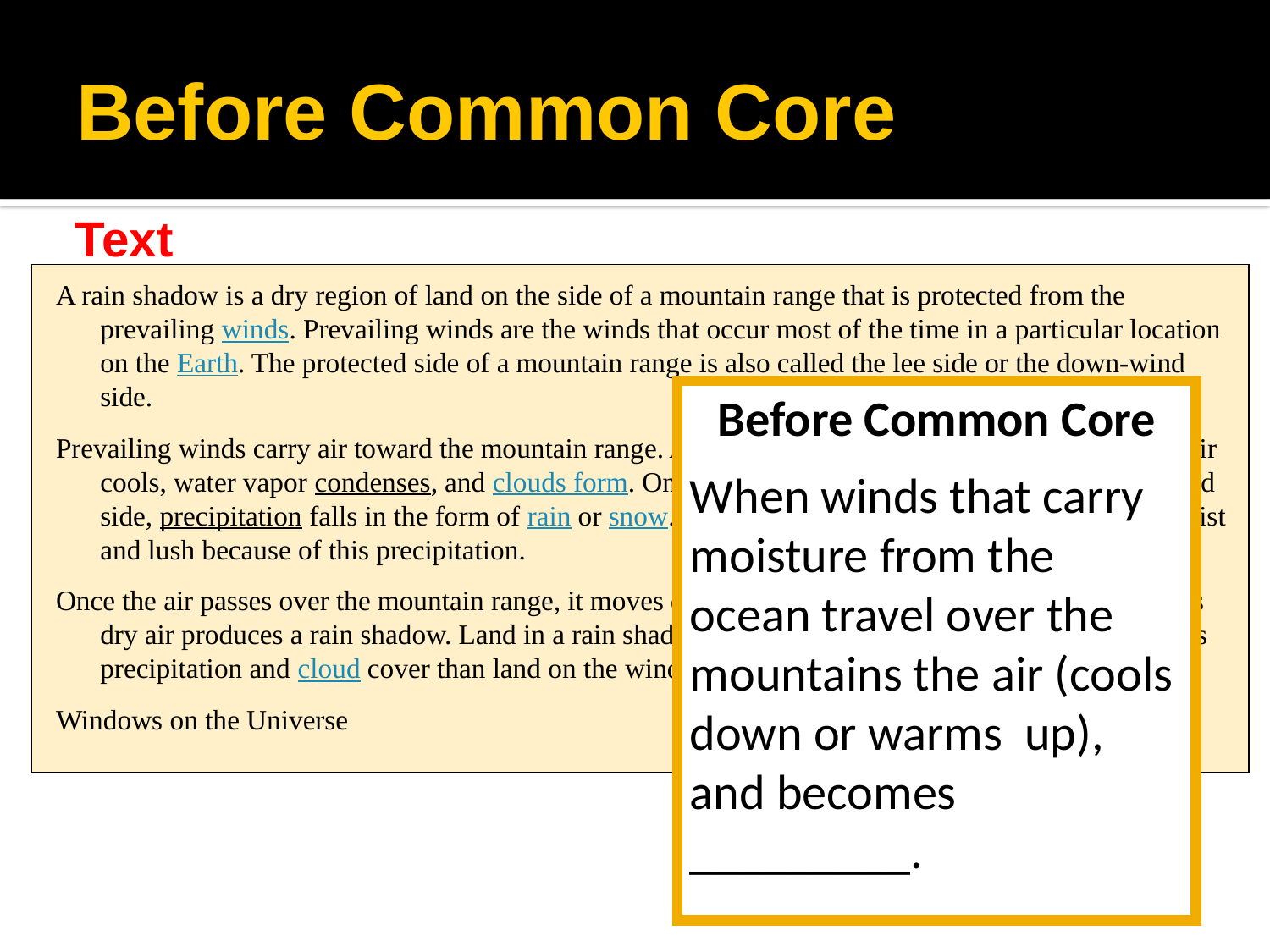

# Before Common Core
Text
A rain shadow is a dry region of land on the side of a mountain range that is protected from the prevailing winds. Prevailing winds are the winds that occur most of the time in a particular location on the Earth. The protected side of a mountain range is also called the lee side or the down-wind side.
Prevailing winds carry air toward the mountain range. As the air rises up over a mountain range, the air cools, water vapor condenses, and clouds form. On this side of the mountains, called the windward side, precipitation falls in the form of rain or snow. The windward side of a mountain range is moist and lush because of this precipitation.
Once the air passes over the mountain range, it moves down the other side, warms, and dries out. This dry air produces a rain shadow. Land in a rain shadow is typically very dry and receives much less precipitation and cloud cover than land on the windward side of the mountain range.
Windows on the Universe

Before Common Core
When winds that carry moisture from the ocean travel over the mountains the air (cools down or warms  up), and becomes _________.